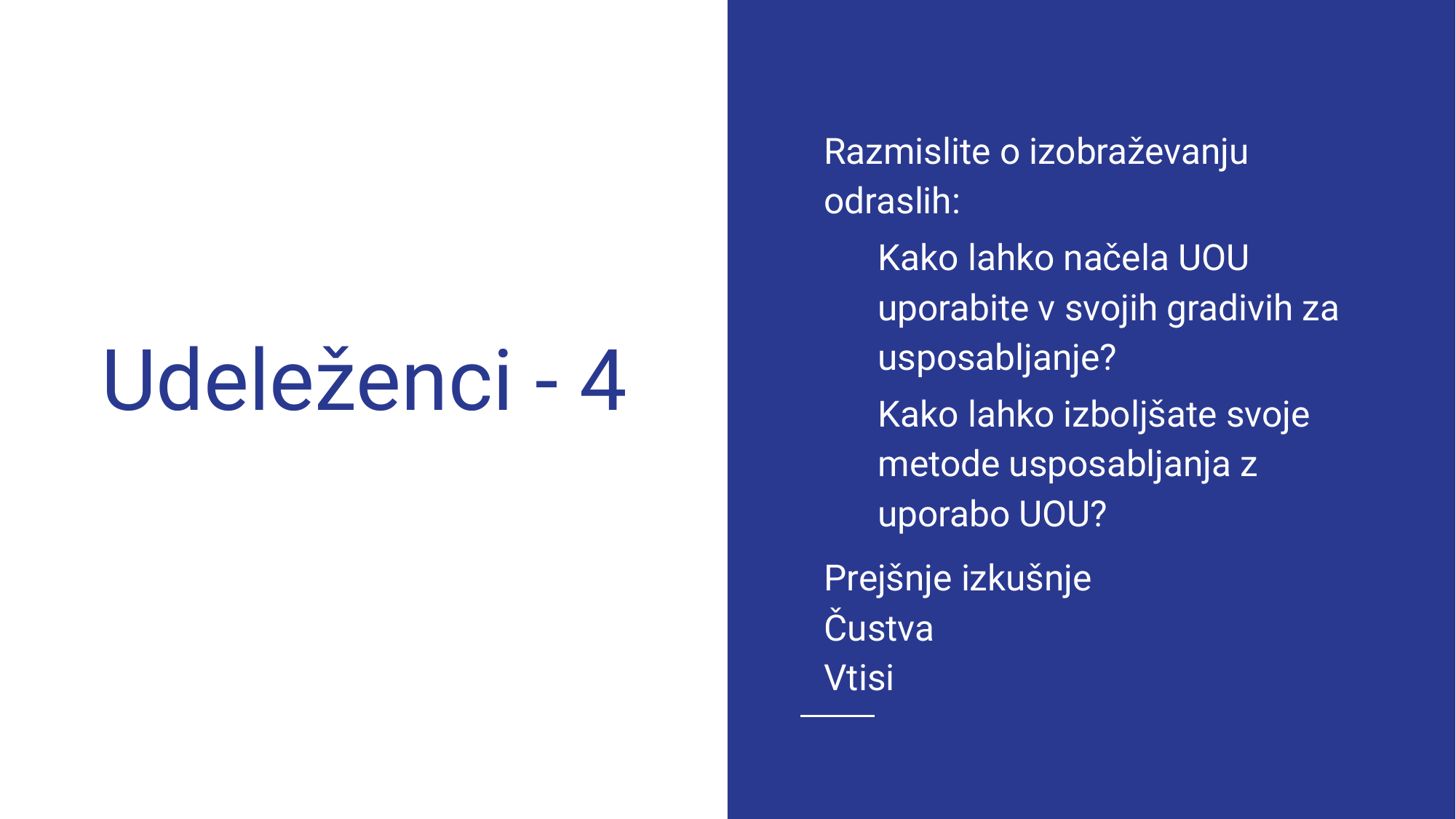

Razmislite o izobraževanju odraslih:
Kako lahko načela UOU uporabite v svojih gradivih za usposabljanje?
Kako lahko izboljšate svoje metode usposabljanja z uporabo UOU?
Prejšnje izkušnje
Čustva
Vtisi
# Udeleženci - 4